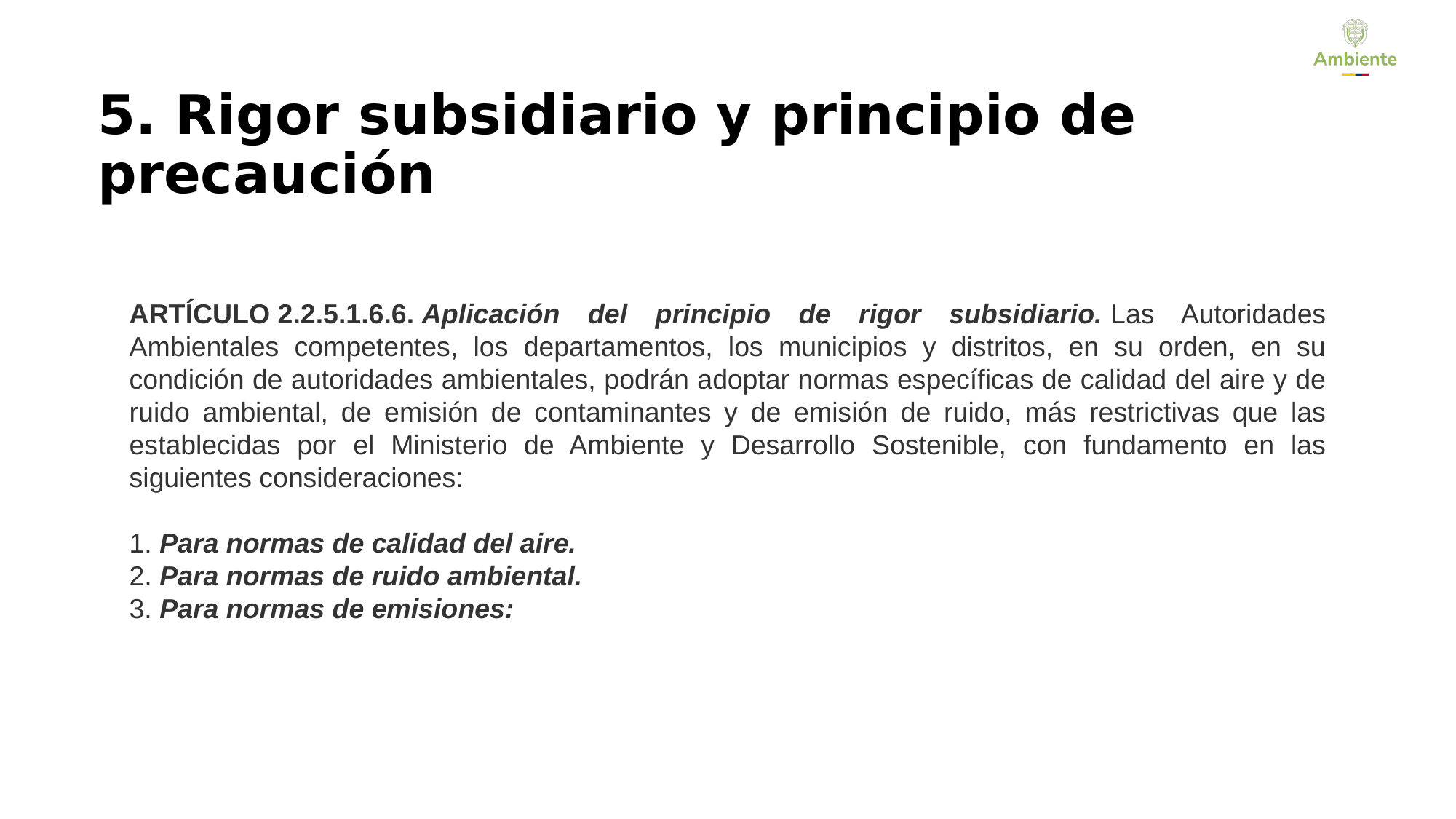

# 5. Rigor subsidiario y principio de precaución
ARTÍCULO 2.2.5.1.6.6. Aplicación del principio de rigor subsidiario. Las Autoridades Ambientales competentes, los departamentos, los municipios y distritos, en su orden, en su condición de autoridades ambientales, podrán adoptar normas específicas de calidad del aire y de ruido ambiental, de emisión de contaminantes y de emisión de ruido, más restrictivas que las establecidas por el Ministerio de Ambiente y Desarrollo Sostenible, con fundamento en las siguientes consideraciones:

1. Para normas de calidad del aire.
2. Para normas de ruido ambiental.
3. Para normas de emisiones: